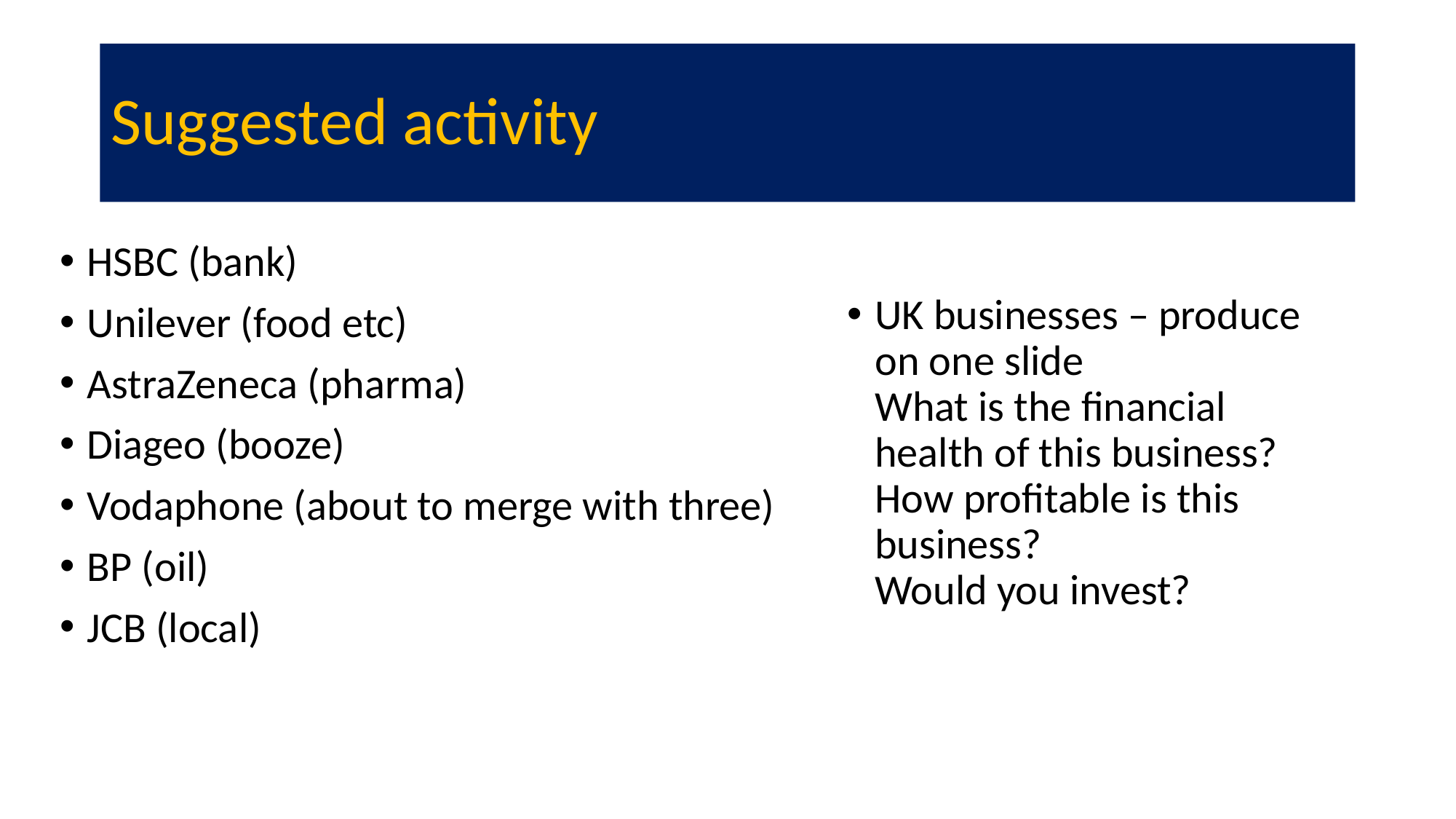

# Suggested activity
HSBC (bank)
Unilever (food etc)
AstraZeneca (pharma)
Diageo (booze)
Vodaphone (about to merge with three)
BP (oil)
JCB (local)
UK businesses – produce on one slide
What is the financial health of this business?
How profitable is this business?
Would you invest?